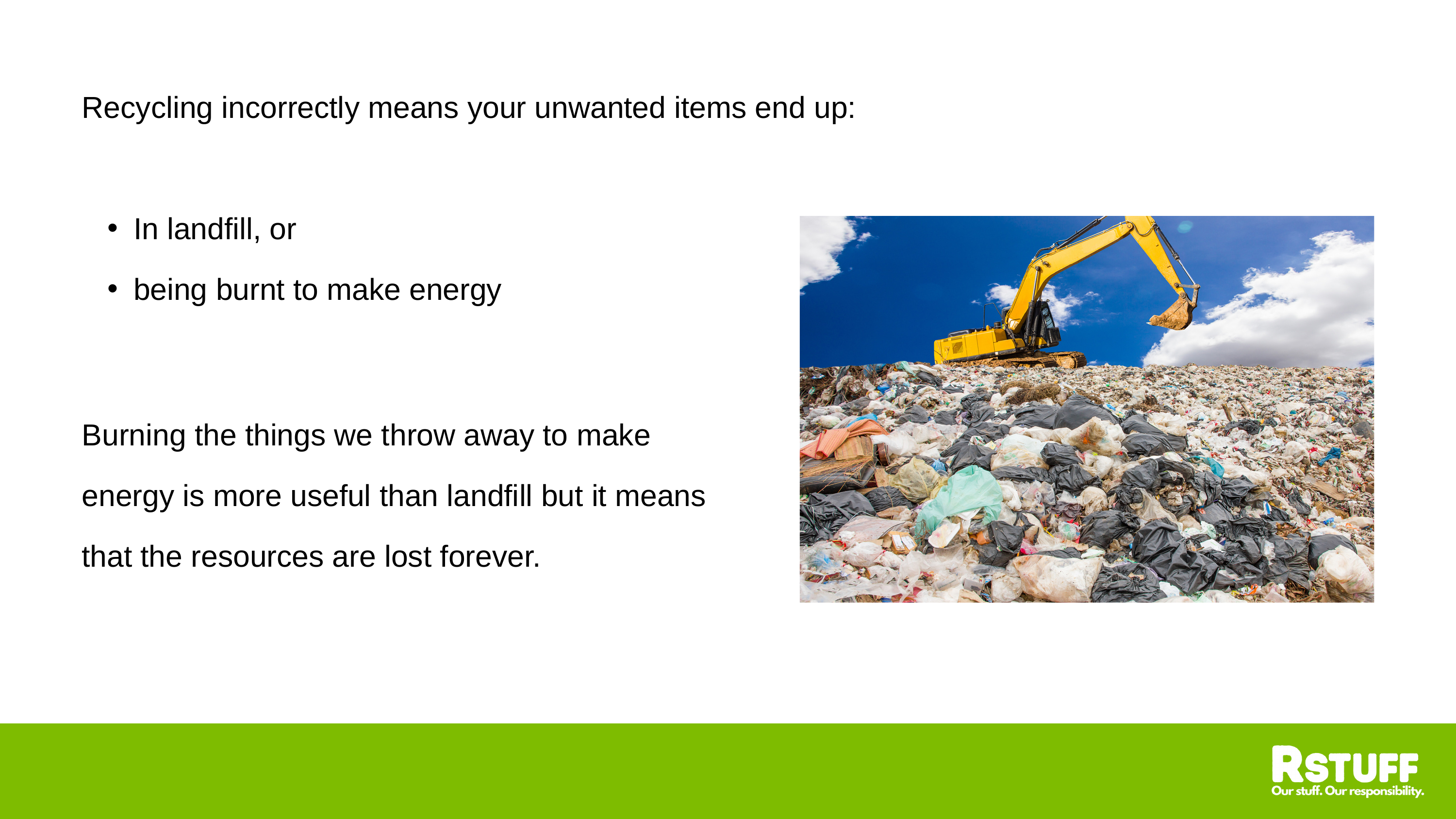

Recycling incorrectly means your unwanted items end up:

In landfill, or
being burnt to make energy

Burning the things we throw away to make energy is more useful than landfill but it means that the resources are lost forever.